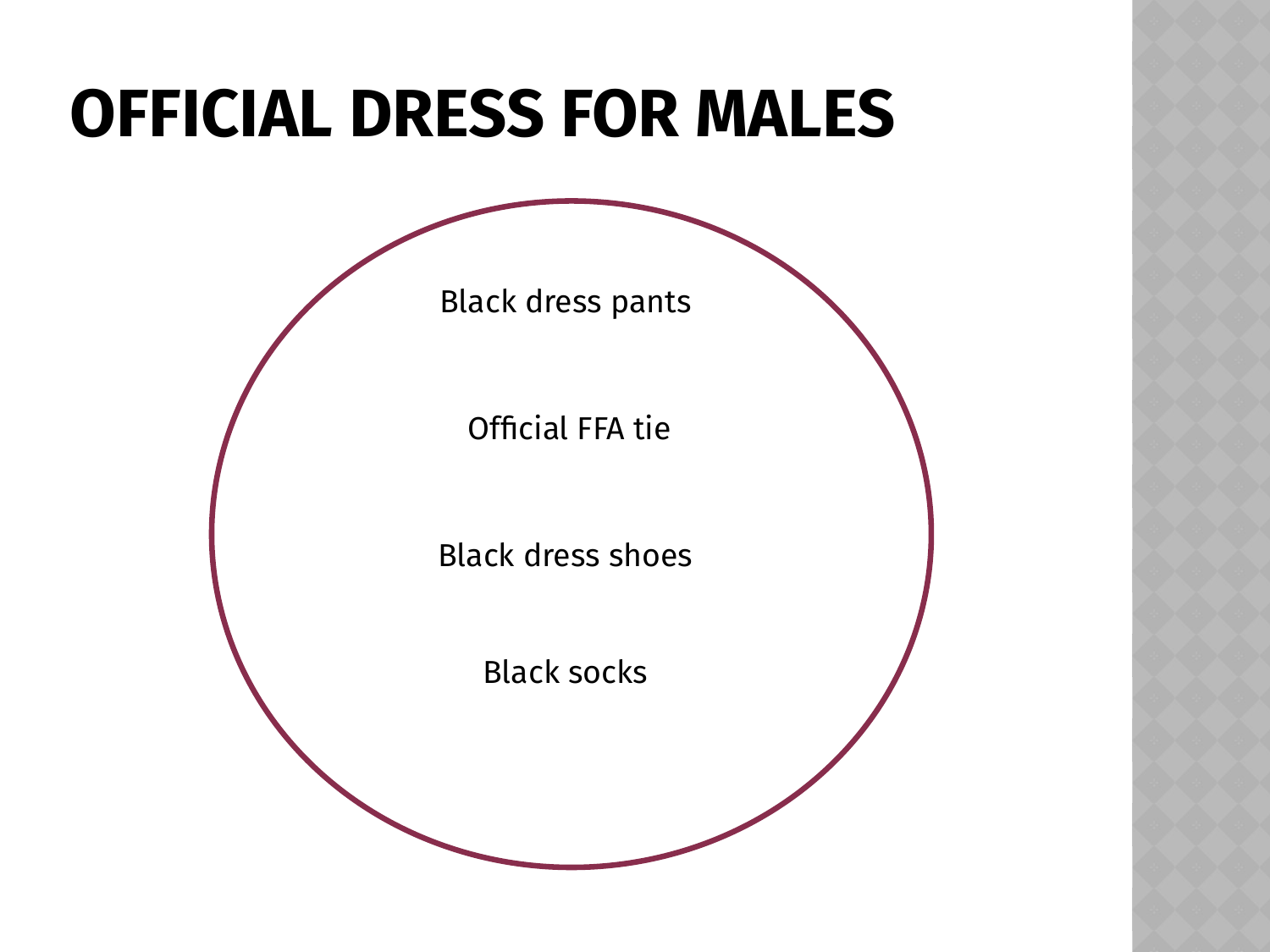

# Official dress for Males

Black dress pants
Official FFA tie
Black dress shoes
Black socks